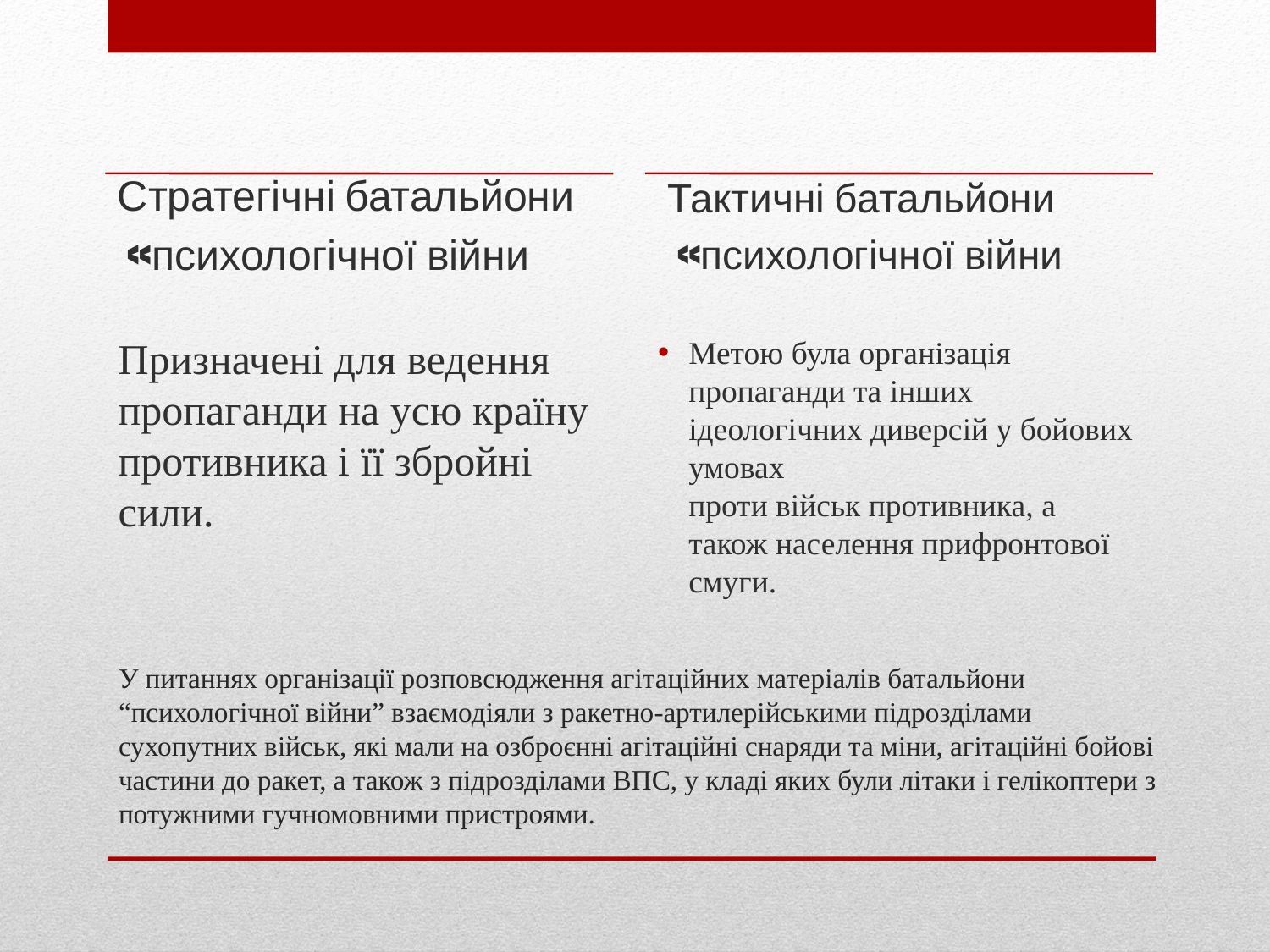

Стратегічні батальйони
 «психологічної війни
Тактичні батальйони
 «психологічної війни

Призначені для ведення пропаганди на усю країну противника і її збройні
сили.
Метою була організація пропаганди та інших ідеологічних диверсій у бойових умовах
проти військ противника, а також населення прифронтової смуги.
# У питаннях організації розповсюдження агітаційних матеріалів батальйони “психологічної війни” взаємодіяли з ракетно-артилерійськими підрозділами сухопутних військ, які мали на озброєнні агітаційні снаряди та міни, агітаційні бойові частини до ракет, а також з підрозділами ВПС, у кладі яких були літаки і гелікоптери з потужними гучномовними пристроями.